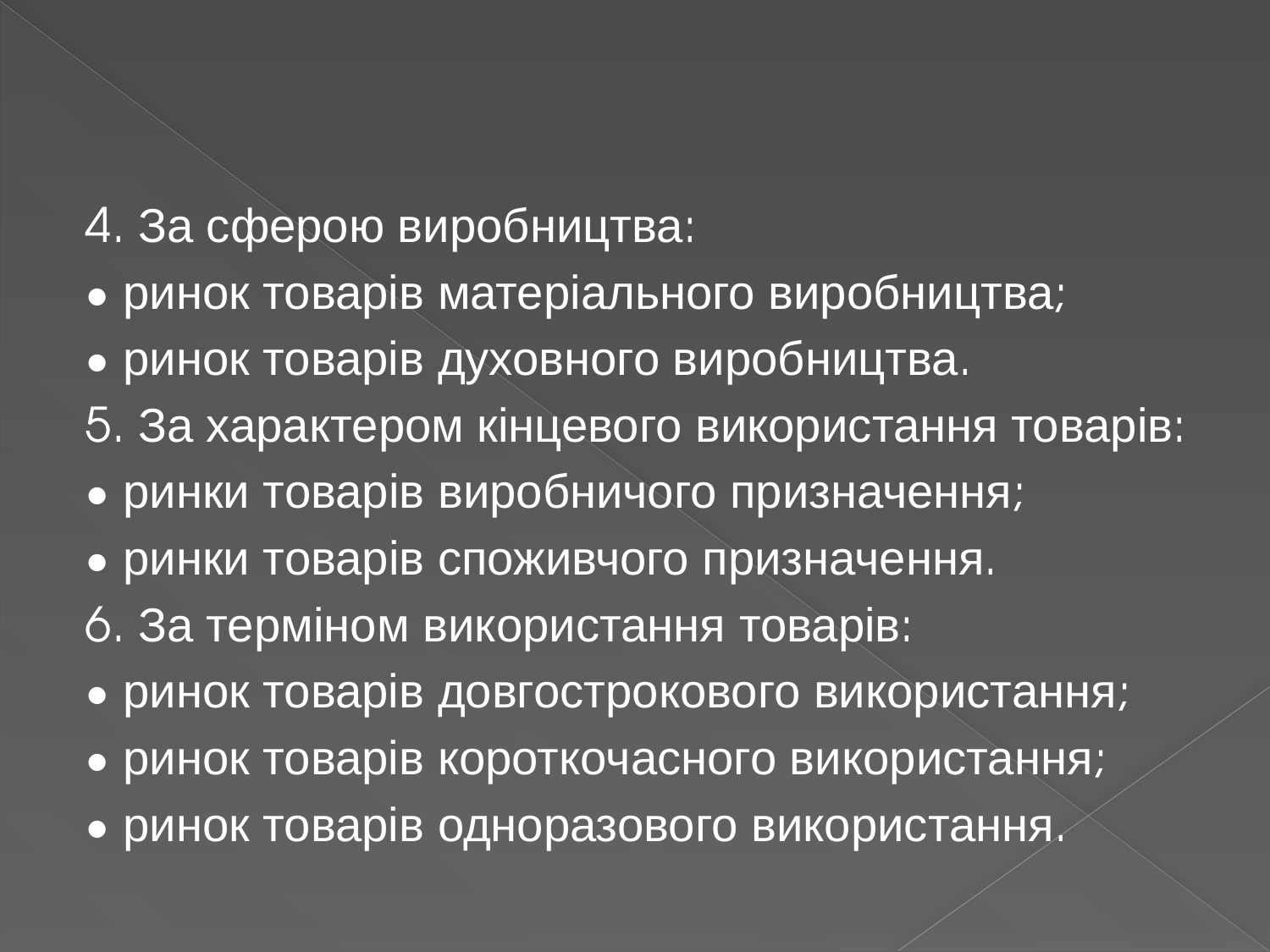

4. За сферою виробництва:
• ринок товарів матеріального виробництва;
• ринок товарів духовного виробництва.
5. За характером кінцевого використання товарів:
• ринки товарів виробничого призначення;
• ринки товарів споживчого призначення.
6. За терміном використання товарів:
• ринок товарів довгострокового використання;
• ринок товарів короткочасного використання;
• ринок товарів одноразового використання.